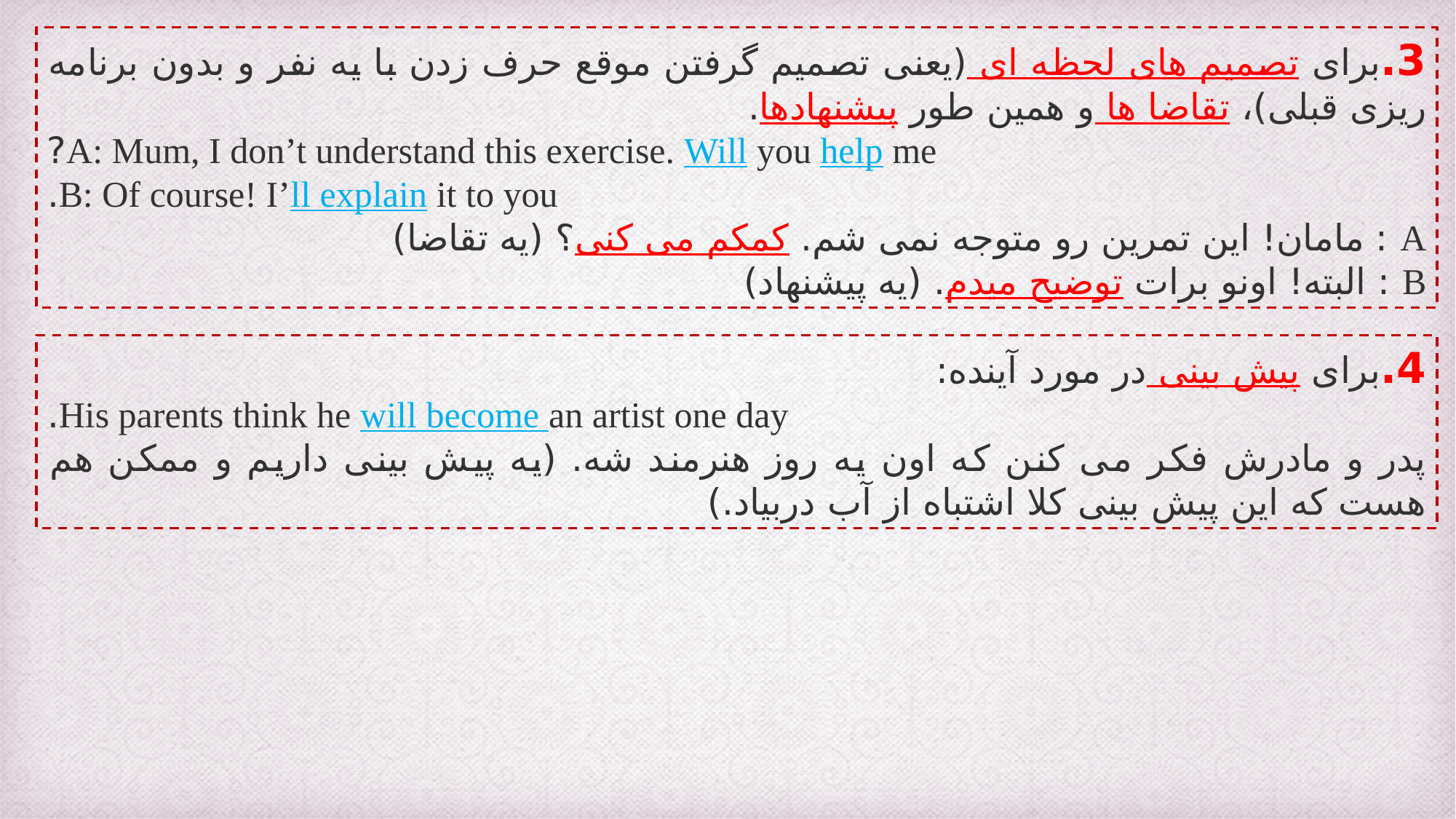

3.برای تصمیم های لحظه ای (یعنی تصمیم گرفتن موقع حرف زدن با یه نفر و بدون برنامه ریزی قبلی)، تقاضا ها و همین طور پیشنهادها.
A: Mum, I don’t understand this exercise. Will you help me?
B: Of course! I’ll explain it to you.
A : مامان! این تمرین رو متوجه نمی شم. کمکم می کنی؟ (یه تقاضا)
B : البته! اونو برات توضیح میدم. (یه پیشنهاد)
4.برای پیش بینی در مورد آینده:
His parents think he will become an artist one day.
پدر و مادرش فکر می کنن که اون یه روز هنرمند شه. (یه پیش بینی داریم و ممکن هم هست که این پیش بینی کلا اشتباه از آب دربیاد.)